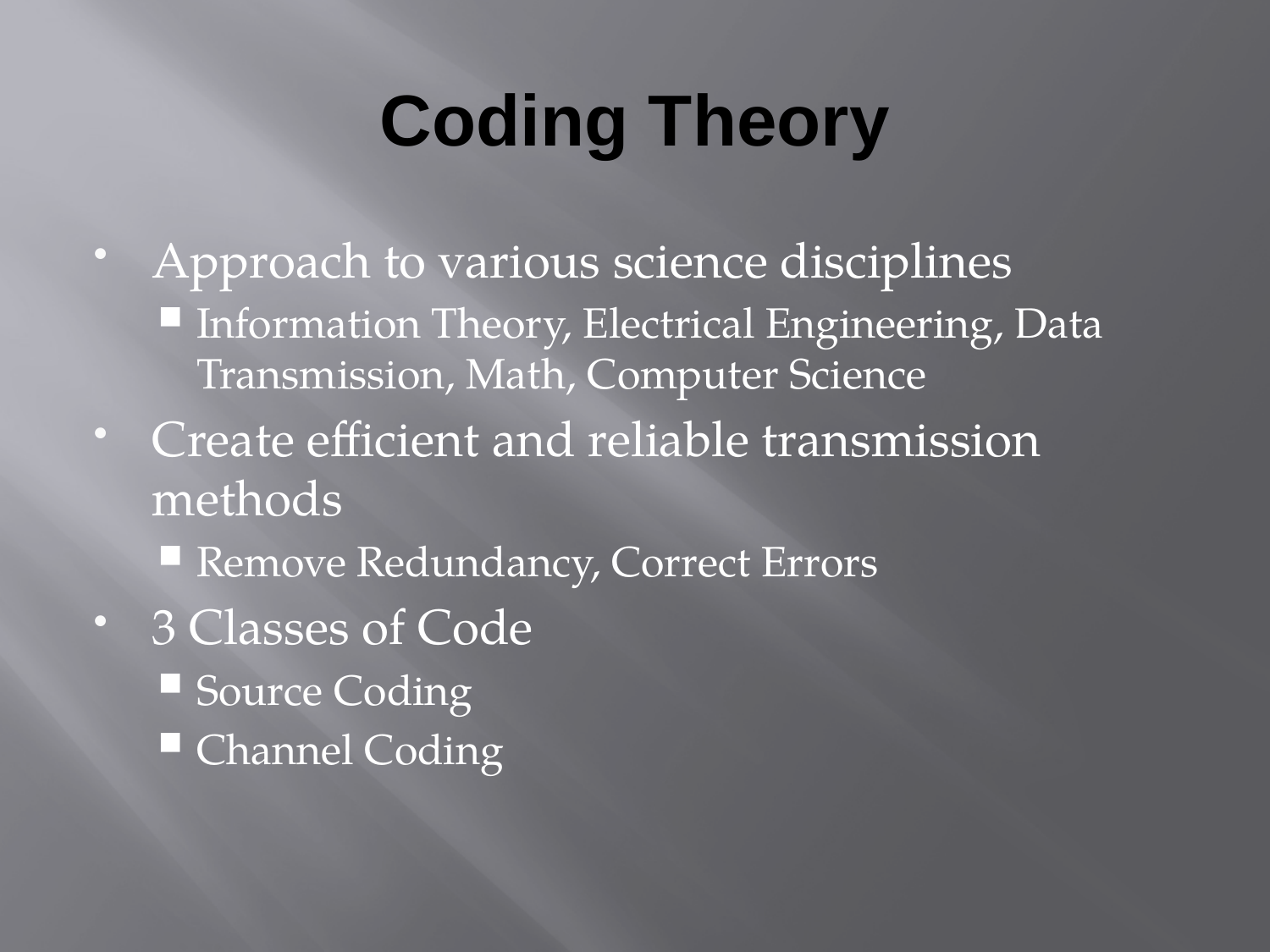

# Coding Theory
Approach to various science disciplines
Information Theory, Electrical Engineering, Data Transmission, Math, Computer Science
Create efficient and reliable transmission methods
Remove Redundancy, Correct Errors
3 Classes of Code
Source Coding
Channel Coding